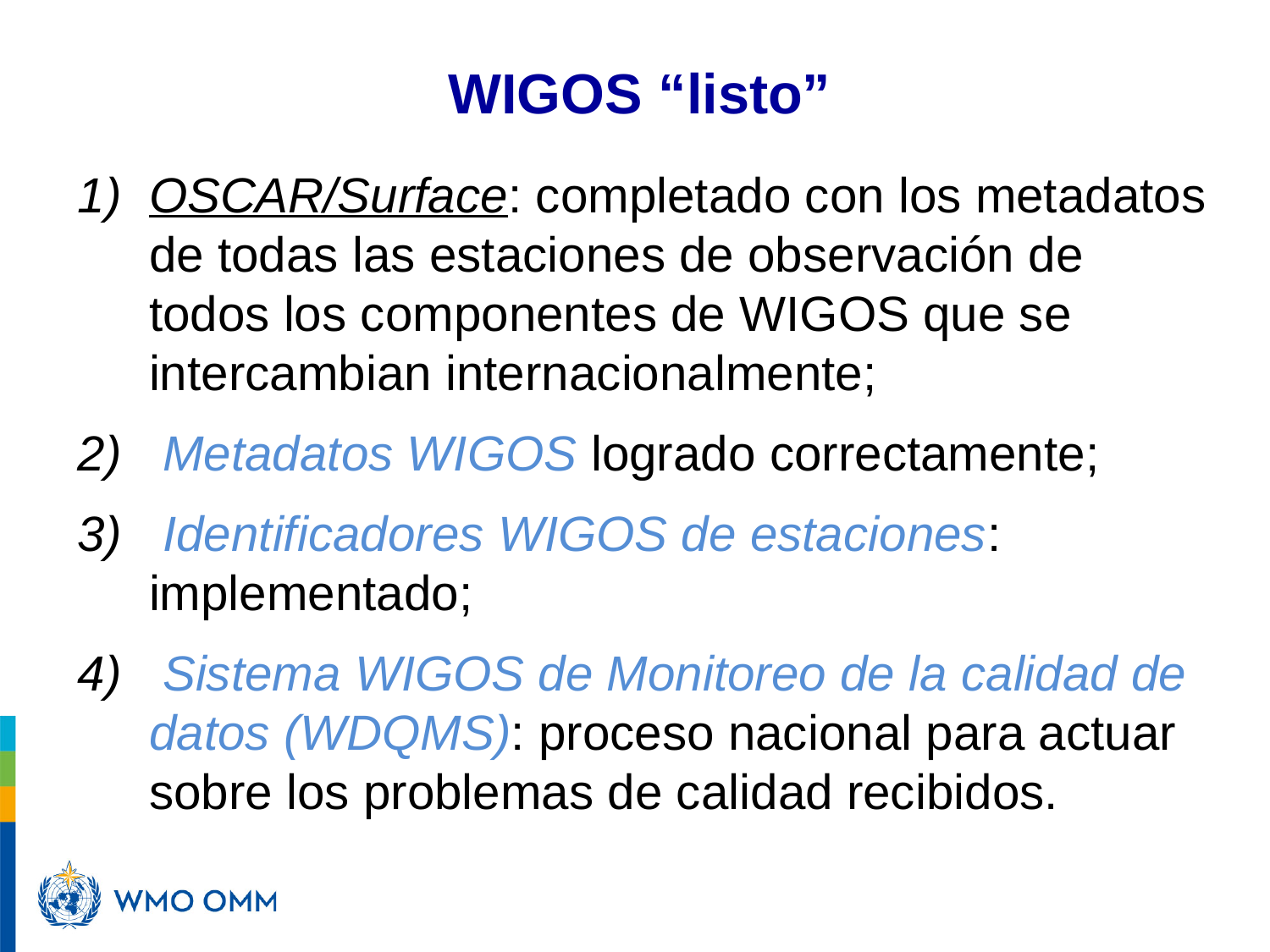

# WIGOS “listo”
OSCAR/Surface: completado con los metadatos de todas las estaciones de observación de todos los componentes de WIGOS que se intercambian internacionalmente;
 Metadatos WIGOS logrado correctamente;
 Identificadores WIGOS de estaciones: implementado;
 Sistema WIGOS de Monitoreo de la calidad de datos (WDQMS): proceso nacional para actuar sobre los problemas de calidad recibidos.